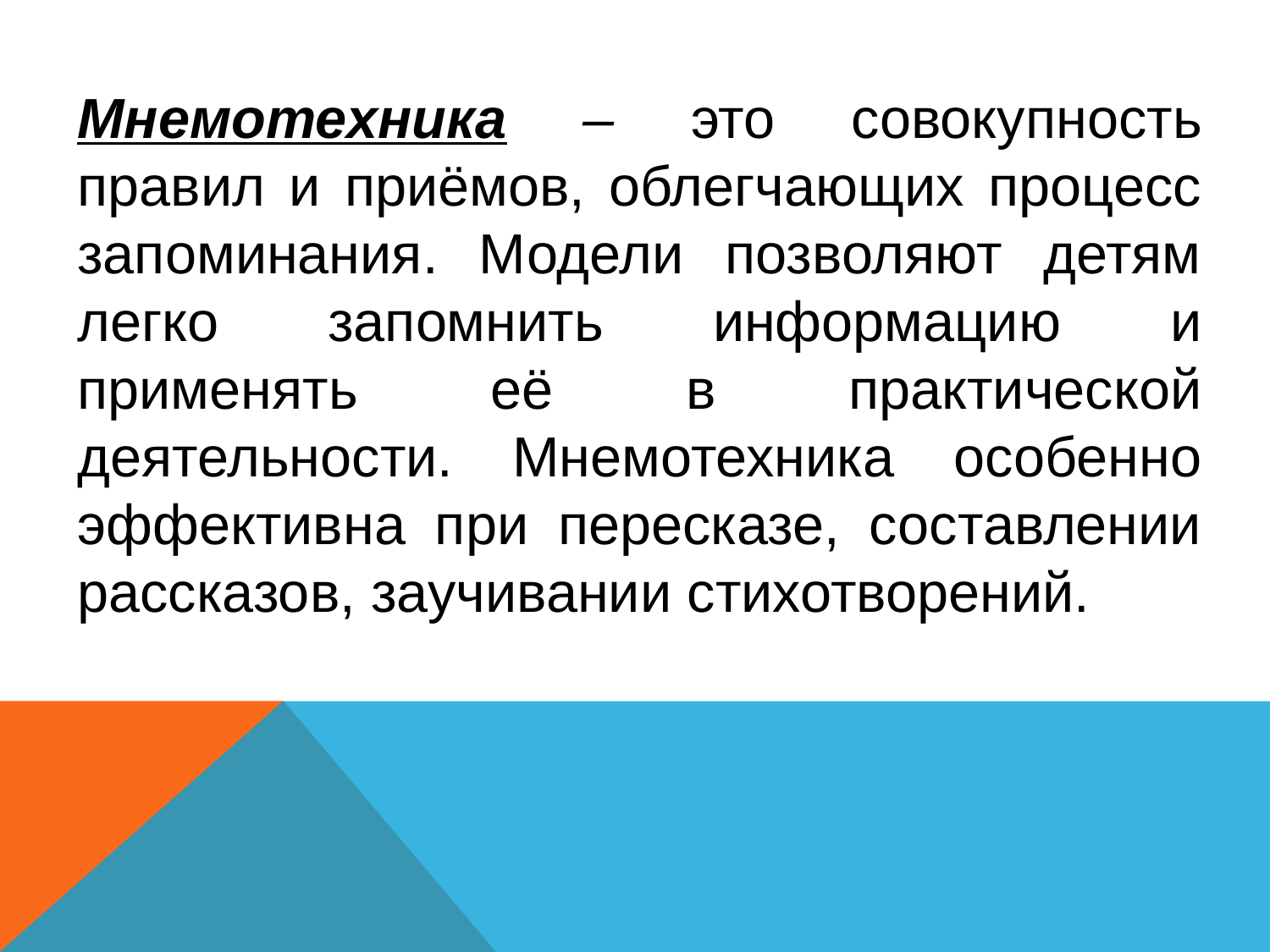

Мнемотехника – это совокупность правил и приёмов, облегчающих процесс запоминания. Модели позволяют детям легко запомнить информацию и применять её в практической деятельности. Мнемотехника особенно эффективна при пересказе, составлении рассказов, заучивании стихотворений.